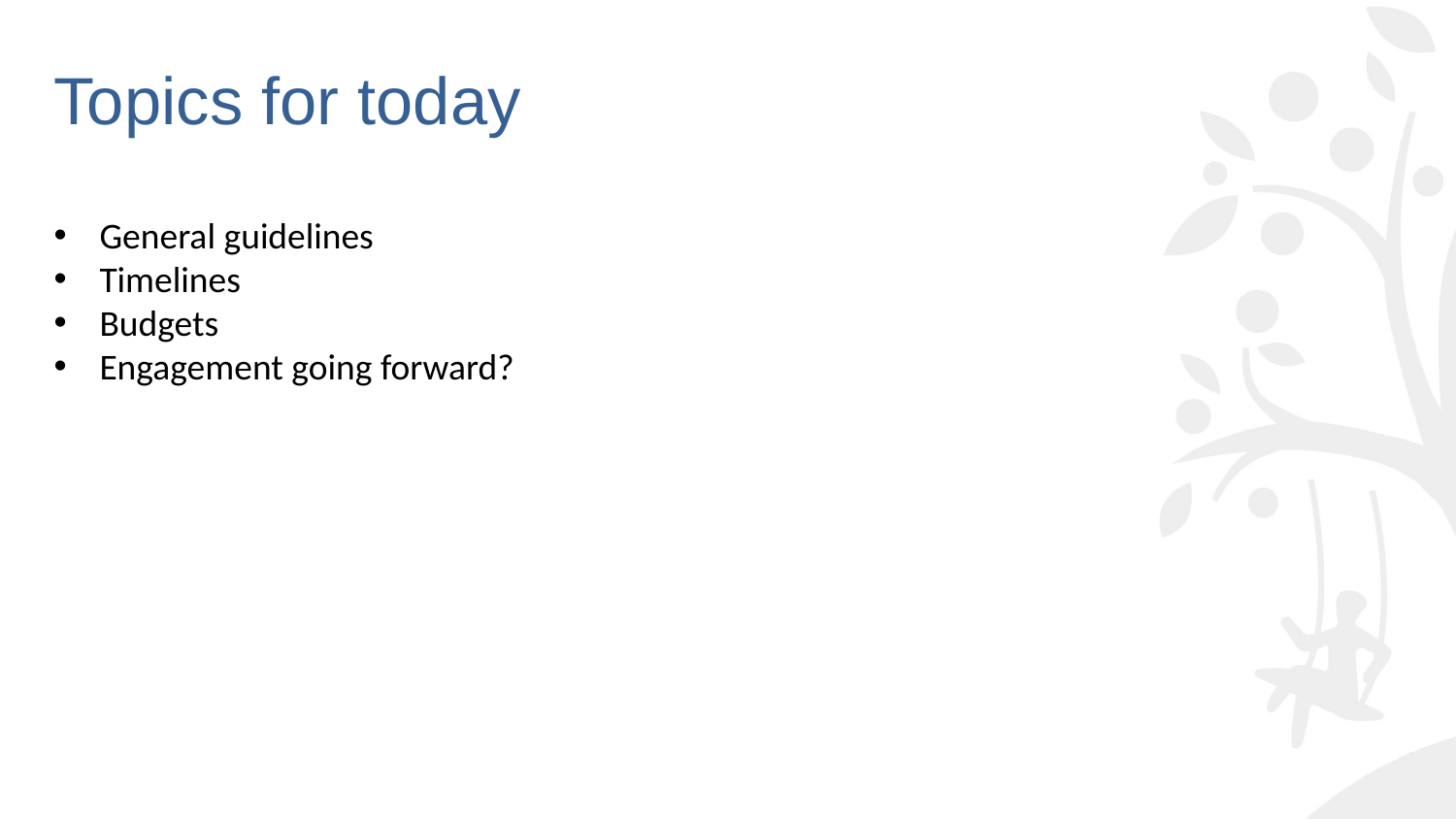

# Topics for today
General guidelines
Timelines
Budgets
Engagement going forward?